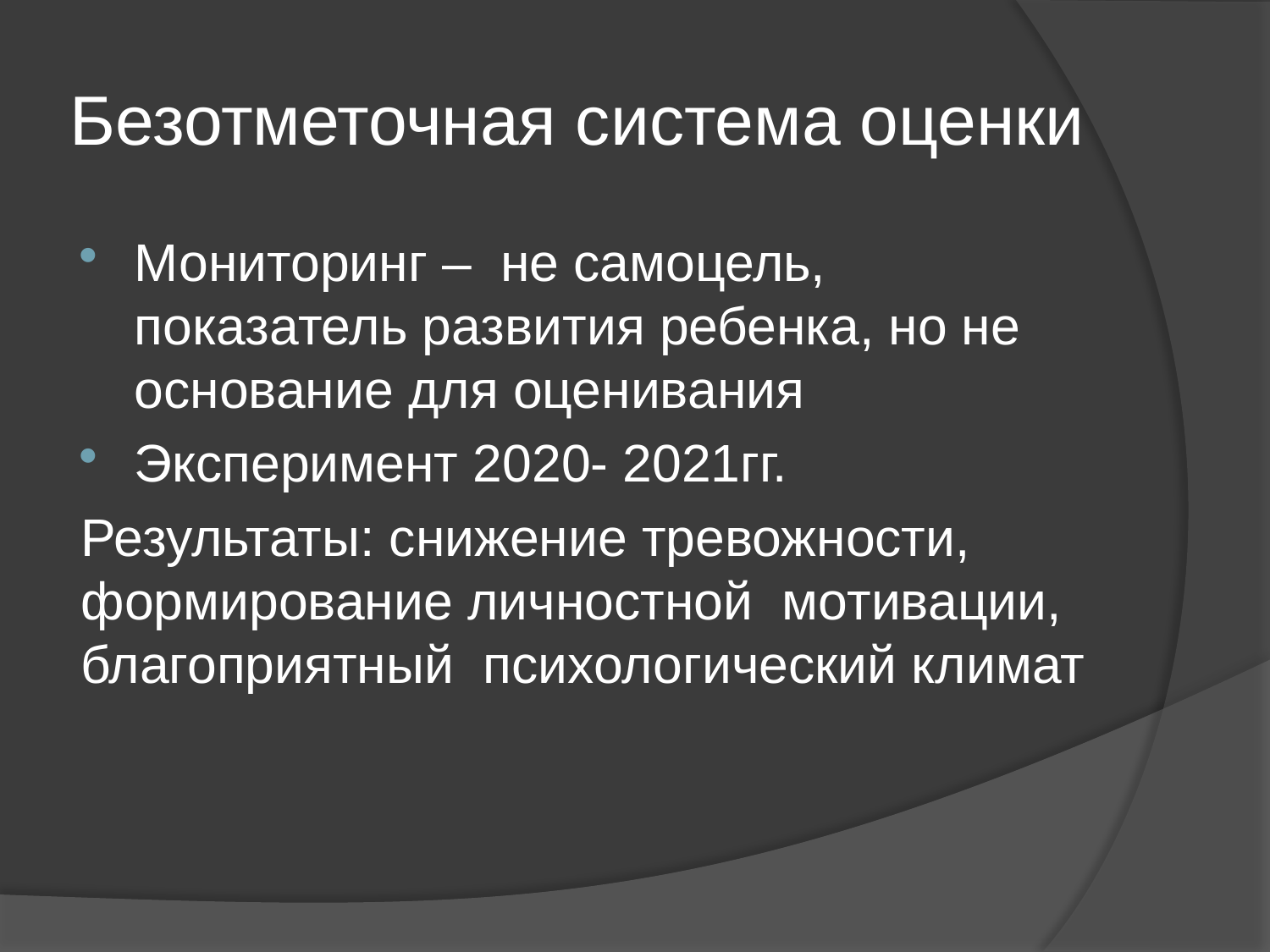

# Безотметочная система оценки
Мониторинг –  не самоцель, показатель развития ребенка, но не основание для оценивания
Эксперимент 2020- 2021гг.
Результаты: снижение тревожности, формирование личностной  мотивации, благоприятный  психологический климат